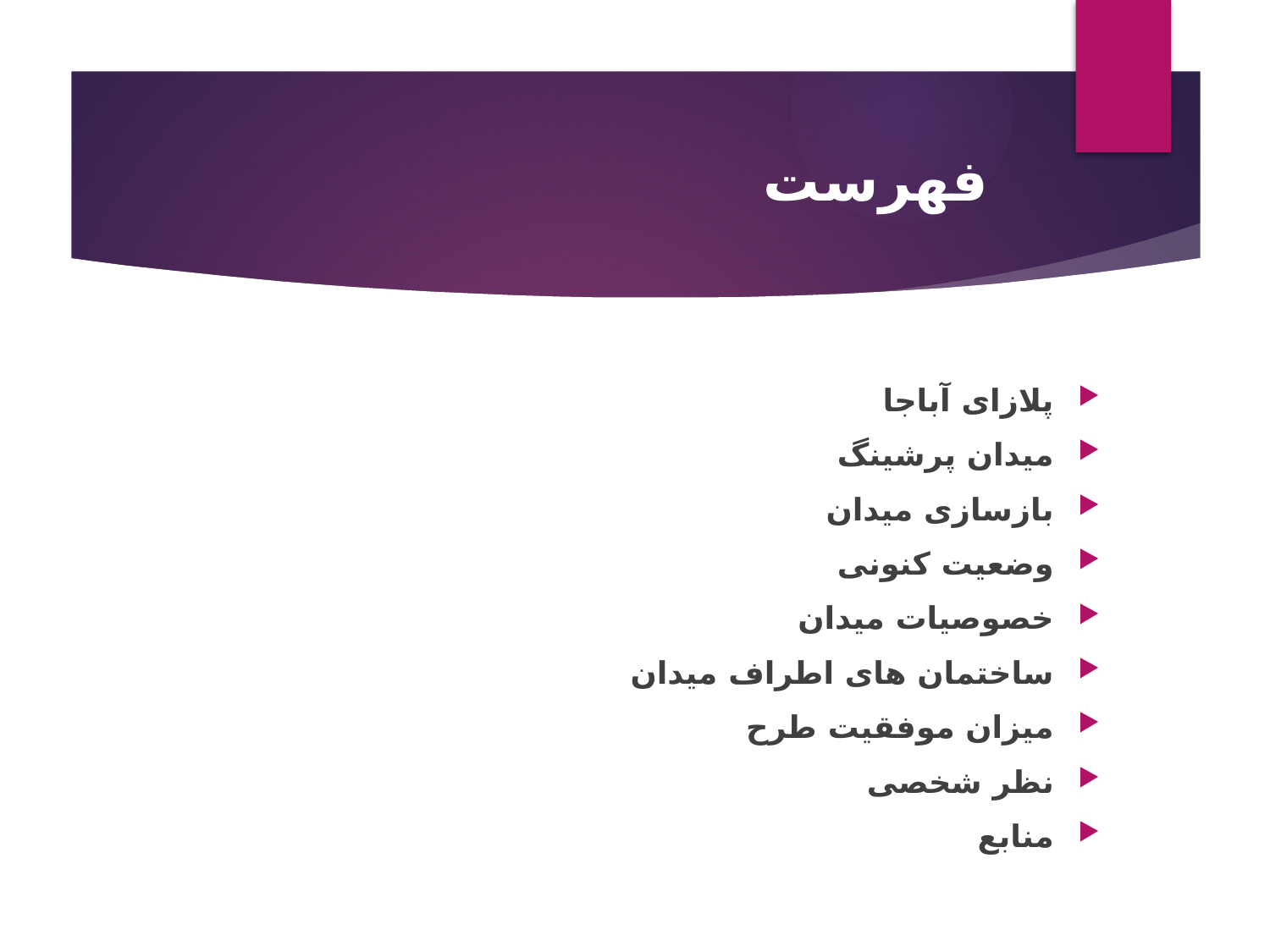

# فهرست
پلازای آباجا
میدان پرشینگ
بازسازی میدان
وضعیت کنونی
خصوصیات میدان
ساختمان های اطراف میدان
میزان موفقیت طرح
نظر شخصی
منابع